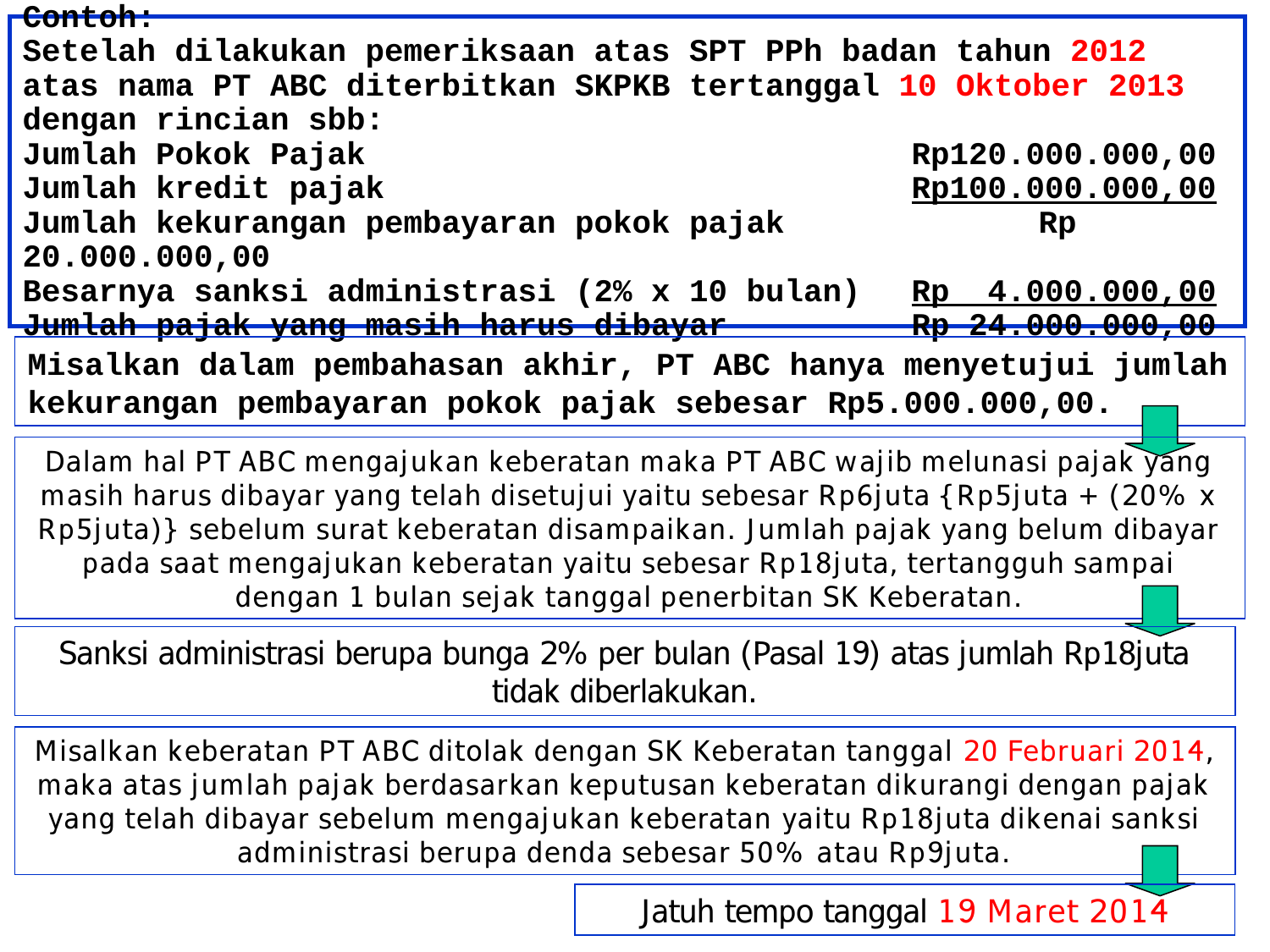

# Contoh: Setelah dilakukan pemeriksaan atas SPT PPh badan tahun 2012 atas nama PT ABC diterbitkan SKPKB tertanggal 10 Oktober 2013 dengan rincian sbb: Jumlah Pokok Pajak					Rp120.000.000,00 Jumlah kredit pajak					Rp100.000.000,00 Jumlah kekurangan pembayaran pokok pajak		Rp 20.000.000,00 Besarnya sanksi administrasi (2% x 10 bulan)	Rp  4.000.000,00 Jumlah pajak yang masih harus dibayar		Rp 24.000.000,00
Misalkan dalam pembahasan akhir, PT ABC hanya menyetujui jumlah kekurangan pembayaran pokok pajak sebesar Rp5.000.000,00.

Dalam hal PT ABC mengajukan keberatan maka PT ABC wajib melunasi pajak yang masih harus dibayar yang telah disetujui yaitu sebesar Rp6juta {Rp5juta + (20% x Rp5juta)} sebelum surat keberatan disampaikan. Jumlah pajak yang belum dibayar pada saat mengajukan keberatan yaitu sebesar Rp18juta, tertangguh sampai dengan 1 bulan sejak tanggal penerbitan SK Keberatan.

Sanksi administrasi berupa bunga 2% per bulan (Pasal 19) atas jumlah Rp18juta tidak diberlakukan.
Misalkan keberatan PT ABC ditolak dengan SK Keberatan tanggal 20 Februari 2014, maka atas jumlah pajak berdasarkan keputusan keberatan dikurangi dengan pajak yang telah dibayar sebelum mengajukan keberatan yaitu Rp18juta dikenai sanksi administrasi berupa denda sebesar 50% atau Rp9juta.

Jatuh tempo tanggal 19 Maret 2014